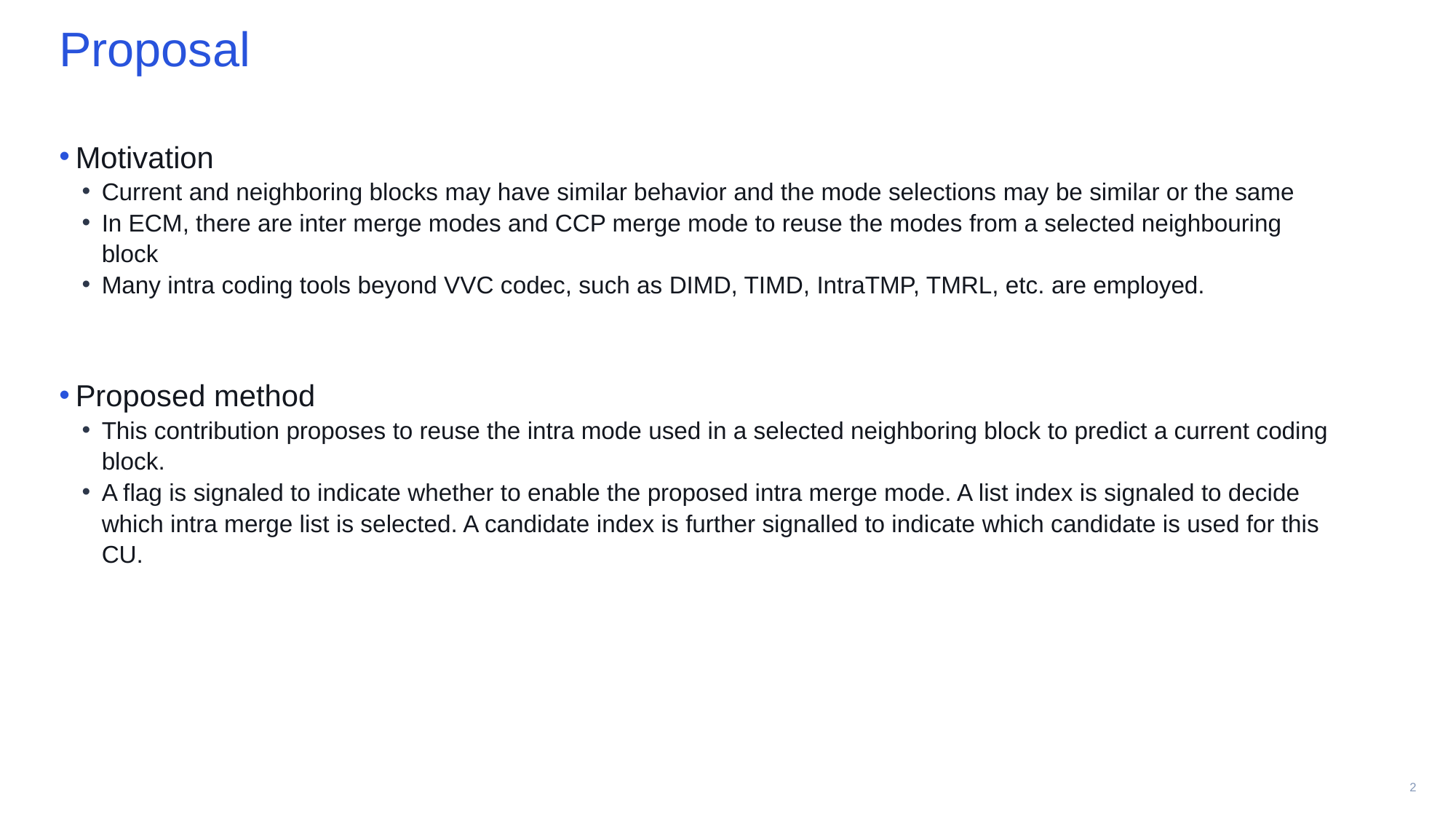

# Proposal
Motivation
Current and neighboring blocks may have similar behavior and the mode selections may be similar or the same
In ECM, there are inter merge modes and CCP merge mode to reuse the modes from a selected neighbouring block
Many intra coding tools beyond VVC codec, such as DIMD, TIMD, IntraTMP, TMRL, etc. are employed.

Proposed method
This contribution proposes to reuse the intra mode used in a selected neighboring block to predict a current coding block.
A flag is signaled to indicate whether to enable the proposed intra merge mode. A list index is signaled to decide which intra merge list is selected. A candidate index is further signalled to indicate which candidate is used for this CU.